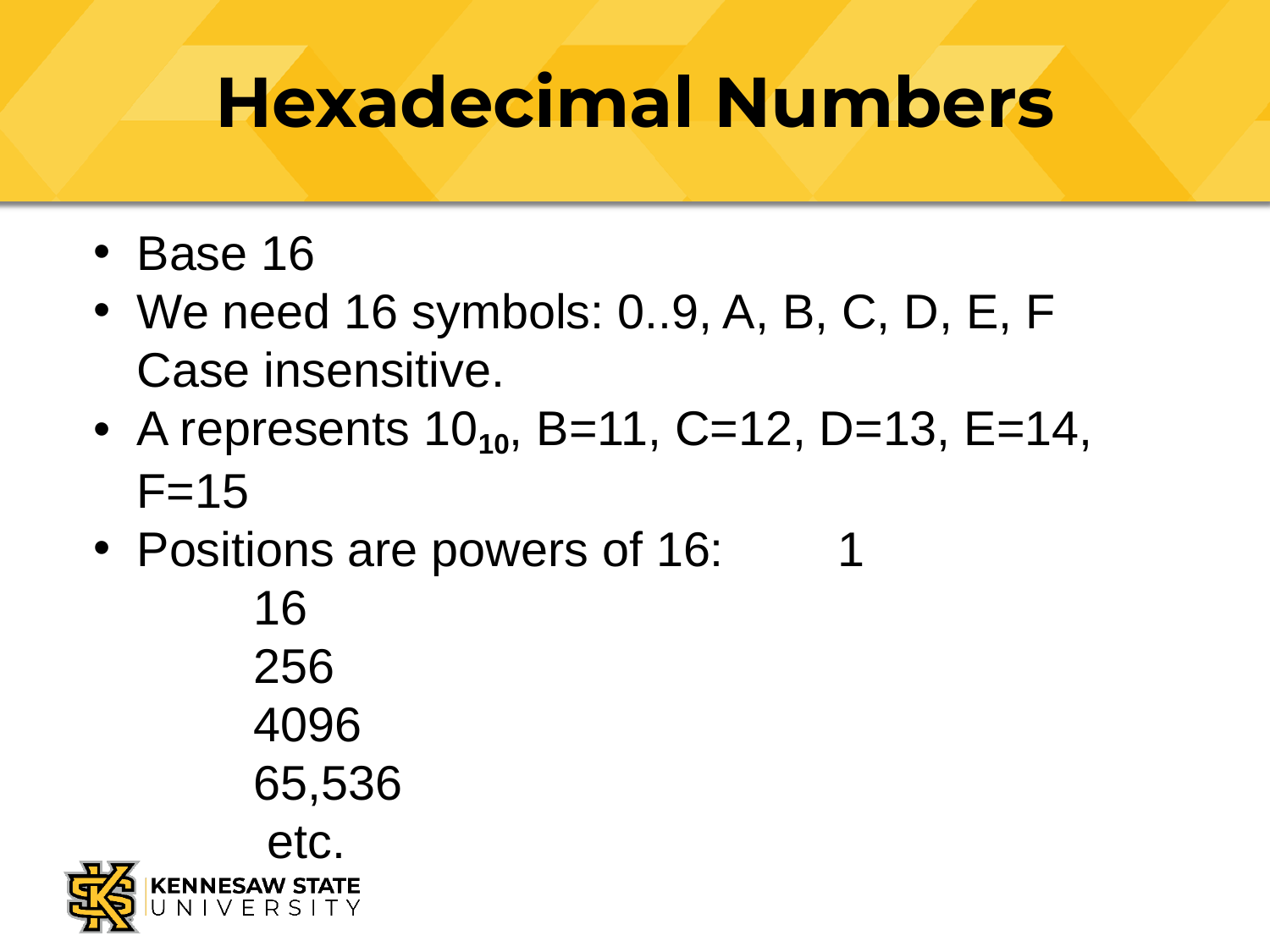

# Hexadecimal Numbers
Base 16
We need 16 symbols: 0..9, A, B, C, D, E, F
Case insensitive.
A represents 1010, B=11, C=12, D=13, E=14, F=15
Positions are powers of 16: 	1
						16
						256
						4096
						65,536
						 etc.